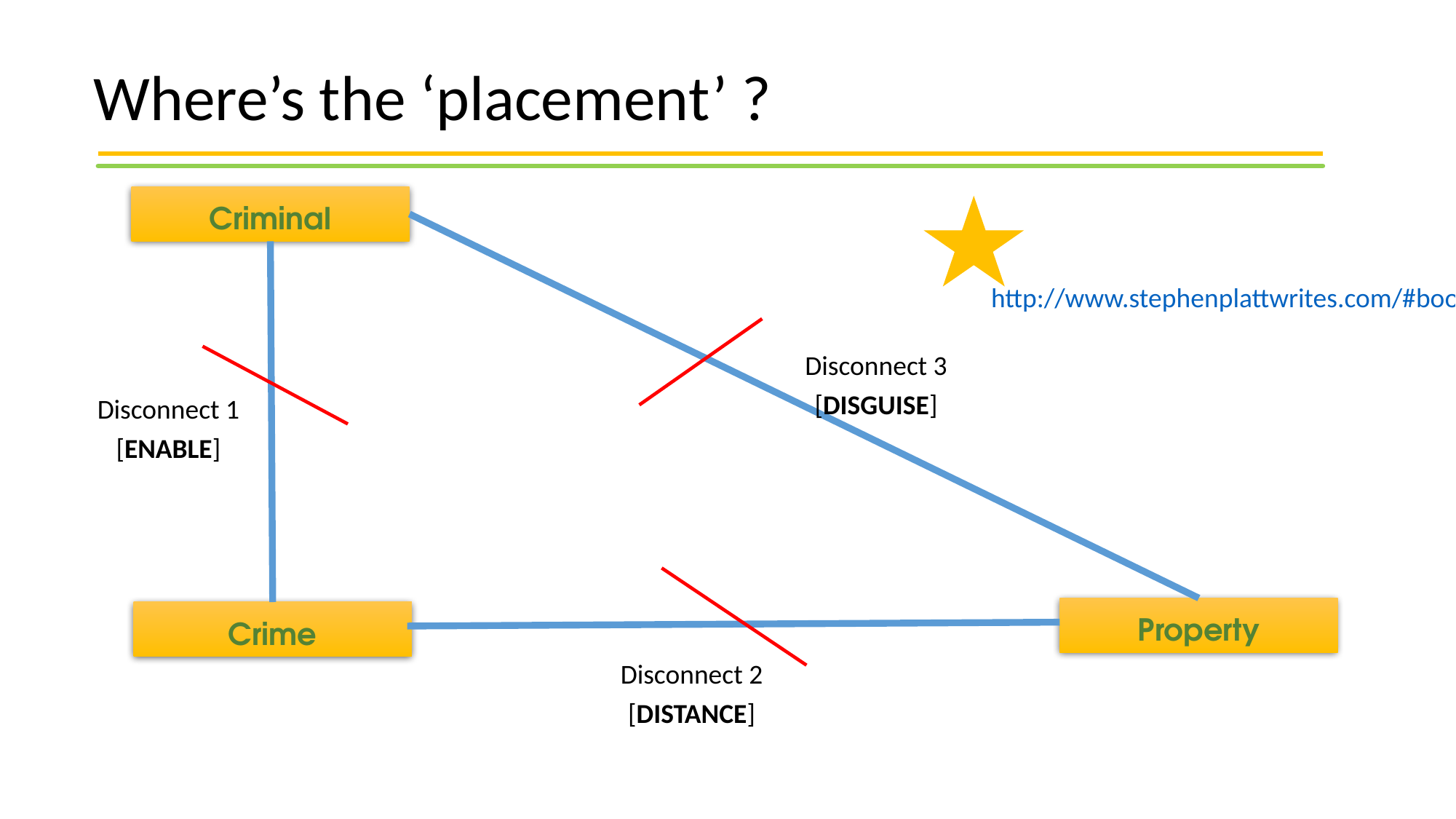

# Where’s the ‘placement’ ?
Criminal

http://www.stephenplattwrites.com/#book
Disconnect 3 [DISGUISE]
Disconnect 1
[ENABLE]
Property
Crime
Disconnect 2
[DISTANCE]